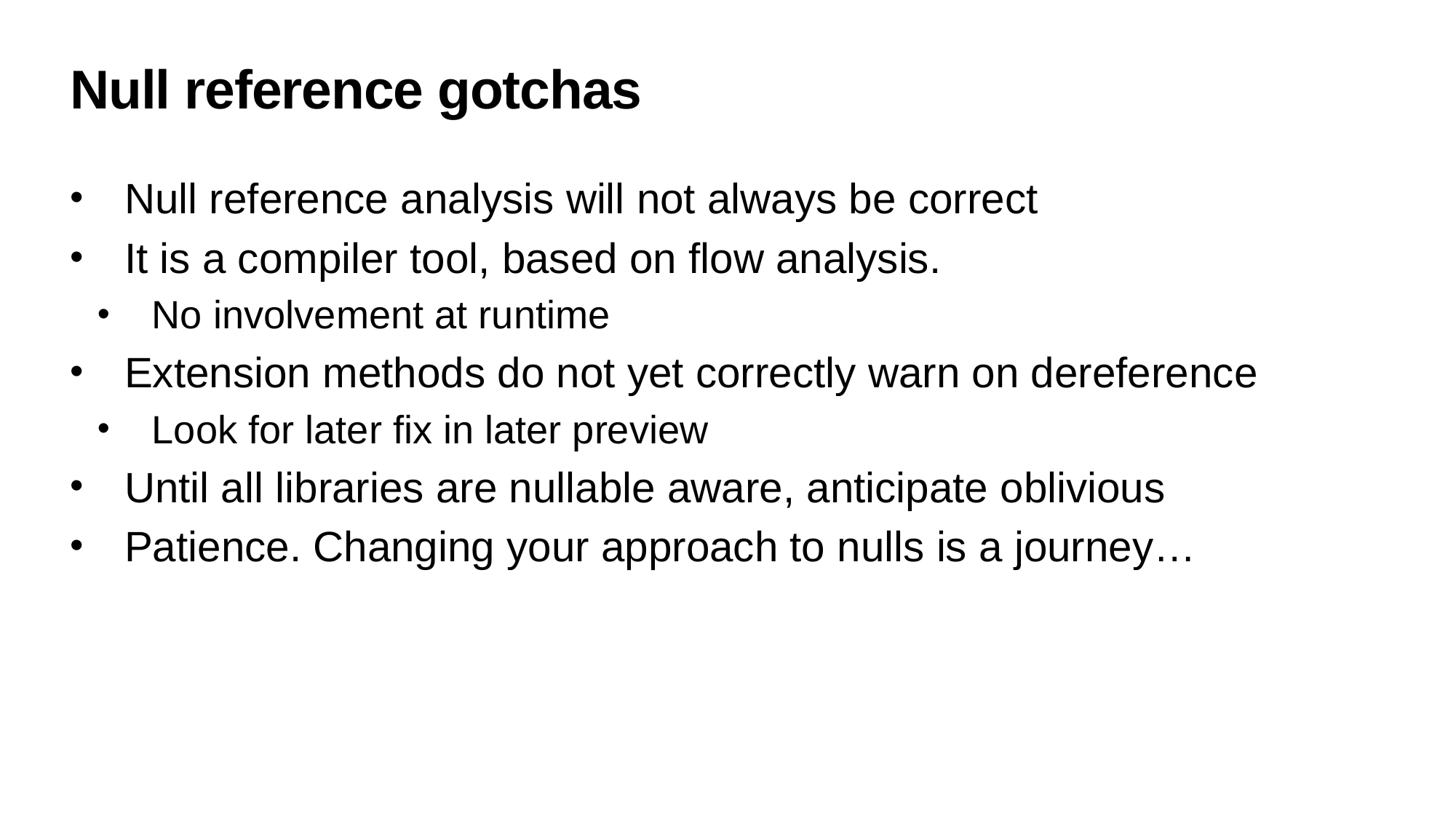

# Null reference gotchas
Null reference analysis will not always be correct
It is a compiler tool, based on flow analysis.
No involvement at runtime
Extension methods do not yet correctly warn on dereference
Look for later fix in later preview
Until all libraries are nullable aware, anticipate oblivious
Patience. Changing your approach to nulls is a journey…